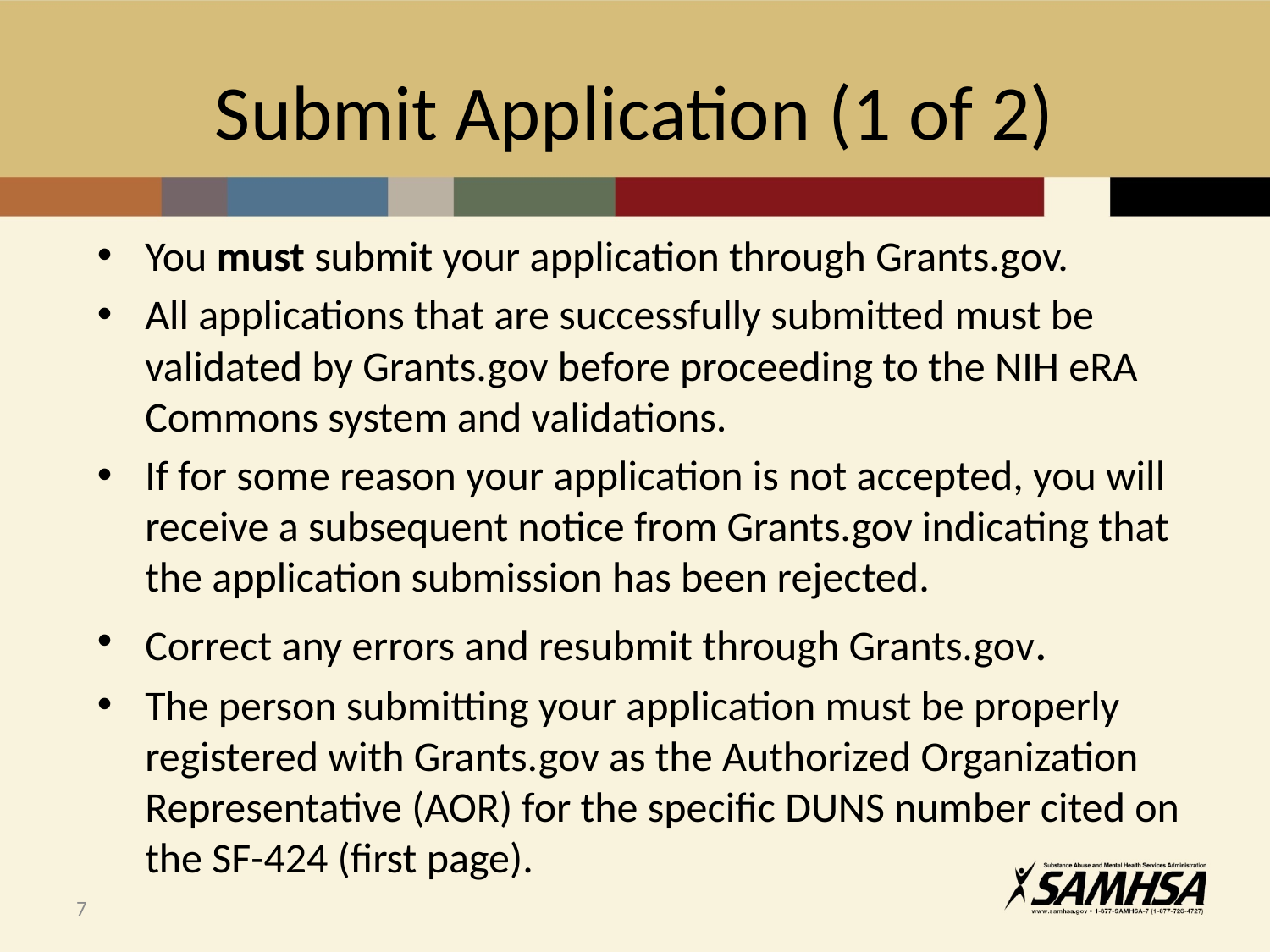

# Submit Application (1 of 2)
You must submit your application through Grants.gov.
All applications that are successfully submitted must be validated by Grants.gov before proceeding to the NIH eRA Commons system and validations.
If for some reason your application is not accepted, you will receive a subsequent notice from Grants.gov indicating that the application submission has been rejected.
Correct any errors and resubmit through Grants.gov.
The person submitting your application must be properly registered with Grants.gov as the Authorized Organization Representative (AOR) for the specific DUNS number cited on the SF-424 (first page).

7